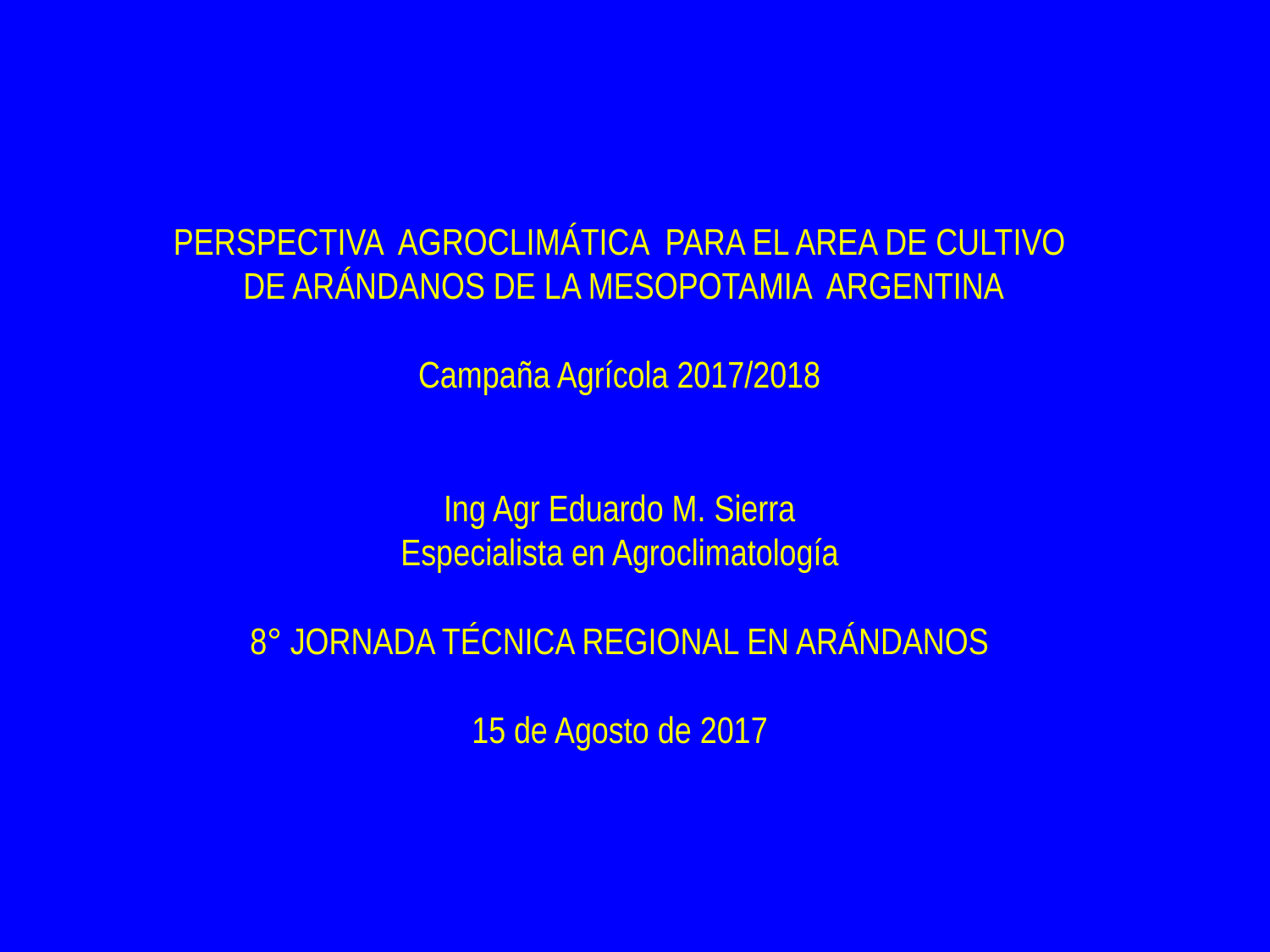

PERSPECTIVA  AGROCLIMÁTICA  PARA EL AREA DE CULTIVO
 DE ARÁNDANOS DE LA MESOPOTAMIA  ARGENTINA

Campaña Agrícola 2017/2018

Ing Agr Eduardo M. Sierra
Especialista en Agroclimatología

8° JORNADA TÉCNICA REGIONAL EN ARÁNDANOS

15 de Agosto de 2017